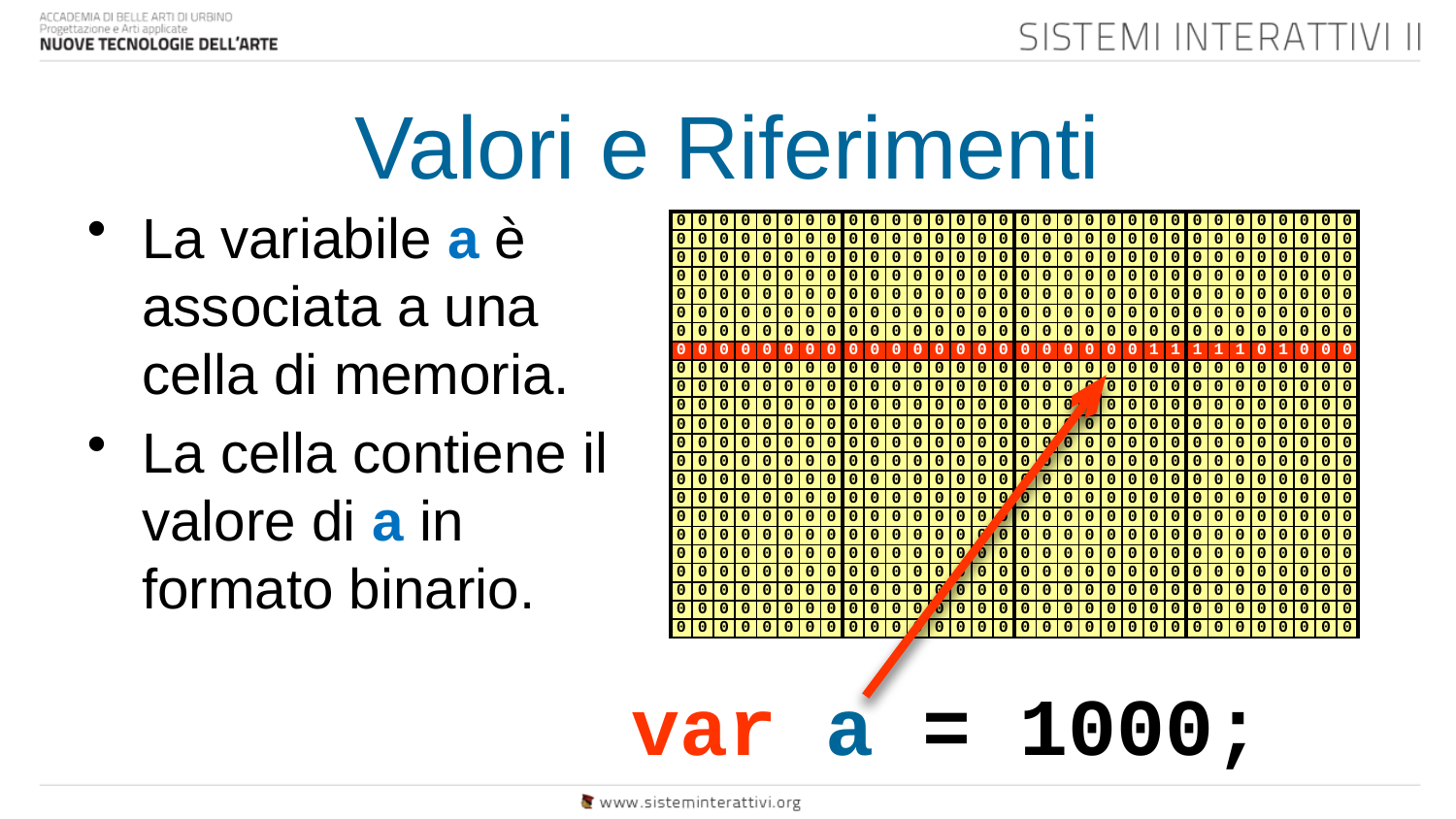

Valori e Riferimenti
La variabile a è associata a una cella di memoria.
La cella contiene il valore di a in formato binario.

| 0 | 0 | 0 | 0 | 0 | 0 | 0 | 0 |
| --- | --- | --- | --- | --- | --- | --- | --- |
| 0 | 0 | 0 | 0 | 0 | 0 | 0 | 0 |
| 0 | 0 | 0 | 0 | 0 | 0 | 0 | 0 |
| 0 | 0 | 0 | 0 | 0 | 0 | 0 | 0 |
| 0 | 0 | 0 | 0 | 0 | 0 | 0 | 0 |
| 0 | 0 | 0 | 0 | 0 | 0 | 0 | 0 |
| 0 | 0 | 0 | 0 | 0 | 0 | 0 | 0 |
| 0 | 0 | 0 | 0 | 0 | 0 | 0 | 0 |
| 0 | 0 | 0 | 0 | 0 | 0 | 0 | 0 |
| 0 | 0 | 0 | 0 | 0 | 0 | 0 | 0 |
| 0 | 0 | 0 | 0 | 0 | 0 | 0 | 0 |
| 0 | 0 | 0 | 0 | 0 | 0 | 0 | 0 |
| 0 | 0 | 0 | 0 | 0 | 0 | 0 | 0 |
| 0 | 0 | 0 | 0 | 0 | 0 | 0 | 0 |
| 0 | 0 | 0 | 0 | 0 | 0 | 0 | 0 |
| 0 | 0 | 0 | 0 | 0 | 0 | 0 | 0 |
| 0 | 0 | 0 | 0 | 0 | 0 | 0 | 0 |
| 0 | 0 | 0 | 0 | 0 | 0 | 0 | 0 |
| 0 | 0 | 0 | 0 | 0 | 0 | 0 | 0 |
| 0 | 0 | 0 | 0 | 0 | 0 | 0 | 0 |
| 0 | 0 | 0 | 0 | 0 | 0 | 0 | 0 |
| 0 | 0 | 0 | 0 | 0 | 0 | 0 | 0 |
| 0 | 0 | 0 | 0 | 0 | 0 | 0 | 0 |
| 0 | 0 | 0 | 0 | 0 | 0 | 0 | 0 |
| --- | --- | --- | --- | --- | --- | --- | --- |
| 0 | 0 | 0 | 0 | 0 | 0 | 0 | 0 |
| 0 | 0 | 0 | 0 | 0 | 0 | 0 | 0 |
| 0 | 0 | 0 | 0 | 0 | 0 | 0 | 0 |
| 0 | 0 | 0 | 0 | 0 | 0 | 0 | 0 |
| 0 | 0 | 0 | 0 | 0 | 0 | 0 | 0 |
| 0 | 0 | 0 | 0 | 0 | 0 | 0 | 0 |
| 0 | 0 | 0 | 0 | 0 | 0 | 0 | 0 |
| 0 | 0 | 0 | 0 | 0 | 0 | 0 | 0 |
| 0 | 0 | 0 | 0 | 0 | 0 | 0 | 0 |
| 0 | 0 | 0 | 0 | 0 | 0 | 0 | 0 |
| 0 | 0 | 0 | 0 | 0 | 0 | 0 | 0 |
| 0 | 0 | 0 | 0 | 0 | 0 | 0 | 0 |
| 0 | 0 | 0 | 0 | 0 | 0 | 0 | 0 |
| 0 | 0 | 0 | 0 | 0 | 0 | 0 | 0 |
| 0 | 0 | 0 | 0 | 0 | 0 | 0 | 0 |
| 0 | 0 | 0 | 0 | 0 | 0 | 0 | 0 |
| 0 | 0 | 0 | 0 | 0 | 0 | 0 | 0 |
| 0 | 0 | 0 | 0 | 0 | 0 | 0 | 0 |
| 0 | 0 | 0 | 0 | 0 | 0 | 0 | 0 |
| 0 | 0 | 0 | 0 | 0 | 0 | 0 | 0 |
| 0 | 0 | 0 | 0 | 0 | 0 | 0 | 0 |
| 0 | 0 | 0 | 0 | 0 | 0 | 0 | 0 |
| 0 | 0 | 0 | 0 | 0 | 0 | 0 | 0 |
| --- | --- | --- | --- | --- | --- | --- | --- |
| 0 | 0 | 0 | 0 | 0 | 0 | 0 | 0 |
| 0 | 0 | 0 | 0 | 0 | 0 | 0 | 0 |
| 0 | 0 | 0 | 0 | 0 | 0 | 0 | 0 |
| 0 | 0 | 0 | 0 | 0 | 0 | 0 | 0 |
| 0 | 0 | 0 | 0 | 0 | 0 | 0 | 0 |
| 0 | 0 | 0 | 0 | 0 | 0 | 0 | 0 |
| 0 | 0 | 0 | 0 | 0 | 0 | 1 | 1 |
| 0 | 0 | 0 | 0 | 0 | 0 | 0 | 0 |
| 0 | 0 | 0 | 0 | 0 | 0 | 0 | 0 |
| 0 | 0 | 0 | 0 | 0 | 0 | 0 | 0 |
| 0 | 0 | 0 | 0 | 0 | 0 | 0 | 0 |
| 0 | 0 | 0 | 0 | 0 | 0 | 0 | 0 |
| 0 | 0 | 0 | 0 | 0 | 0 | 0 | 0 |
| 0 | 0 | 0 | 0 | 0 | 0 | 0 | 0 |
| 0 | 0 | 0 | 0 | 0 | 0 | 0 | 0 |
| 0 | 0 | 0 | 0 | 0 | 0 | 0 | 0 |
| 0 | 0 | 0 | 0 | 0 | 0 | 0 | 0 |
| 0 | 0 | 0 | 0 | 0 | 0 | 0 | 0 |
| 0 | 0 | 0 | 0 | 0 | 0 | 0 | 0 |
| 0 | 0 | 0 | 0 | 0 | 0 | 0 | 0 |
| 0 | 0 | 0 | 0 | 0 | 0 | 0 | 0 |
| 0 | 0 | 0 | 0 | 0 | 0 | 0 | 0 |
| 0 | 0 | 0 | 0 | 0 | 0 | 0 | 0 |
| --- | --- | --- | --- | --- | --- | --- | --- |
| 0 | 0 | 0 | 0 | 0 | 0 | 0 | 0 |
| 0 | 0 | 0 | 0 | 0 | 0 | 0 | 0 |
| 0 | 0 | 0 | 0 | 0 | 0 | 0 | 0 |
| 0 | 0 | 0 | 0 | 0 | 0 | 0 | 0 |
| 0 | 0 | 0 | 0 | 0 | 0 | 0 | 0 |
| 0 | 0 | 0 | 0 | 0 | 0 | 0 | 0 |
| 1 | 1 | 1 | 0 | 1 | 0 | 0 | 0 |
| 0 | 0 | 0 | 0 | 0 | 0 | 0 | 0 |
| 0 | 0 | 0 | 0 | 0 | 0 | 0 | 0 |
| 0 | 0 | 0 | 0 | 0 | 0 | 0 | 0 |
| 0 | 0 | 0 | 0 | 0 | 0 | 0 | 0 |
| 0 | 0 | 0 | 0 | 0 | 0 | 0 | 0 |
| 0 | 0 | 0 | 0 | 0 | 0 | 0 | 0 |
| 0 | 0 | 0 | 0 | 0 | 0 | 0 | 0 |
| 0 | 0 | 0 | 0 | 0 | 0 | 0 | 0 |
| 0 | 0 | 0 | 0 | 0 | 0 | 0 | 0 |
| 0 | 0 | 0 | 0 | 0 | 0 | 0 | 0 |
| 0 | 0 | 0 | 0 | 0 | 0 | 0 | 0 |
| 0 | 0 | 0 | 0 | 0 | 0 | 0 | 0 |
| 0 | 0 | 0 | 0 | 0 | 0 | 0 | 0 |
| 0 | 0 | 0 | 0 | 0 | 0 | 0 | 0 |
| 0 | 0 | 0 | 0 | 0 | 0 | 0 | 0 |

var a = 1000;